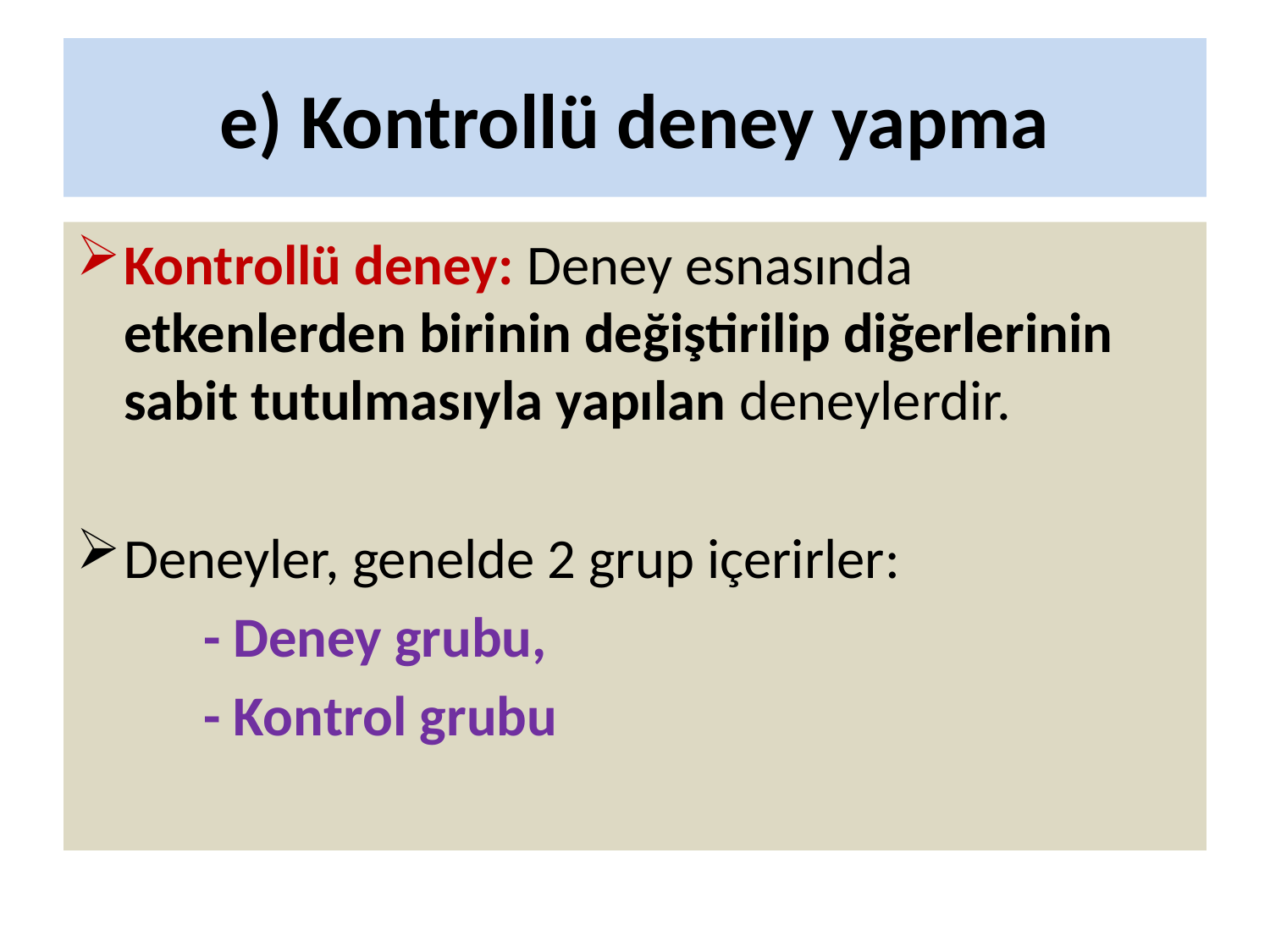

# e) Kontrollü deney yapma
Kontrollü deney: Deney esnasında etkenlerden birinin değiştirilip diğerlerinin sabit tutulmasıyla yapılan deneylerdir.

Deneyler, genelde 2 grup içerirler:
	- Deney grubu,
	- Kontrol grubu